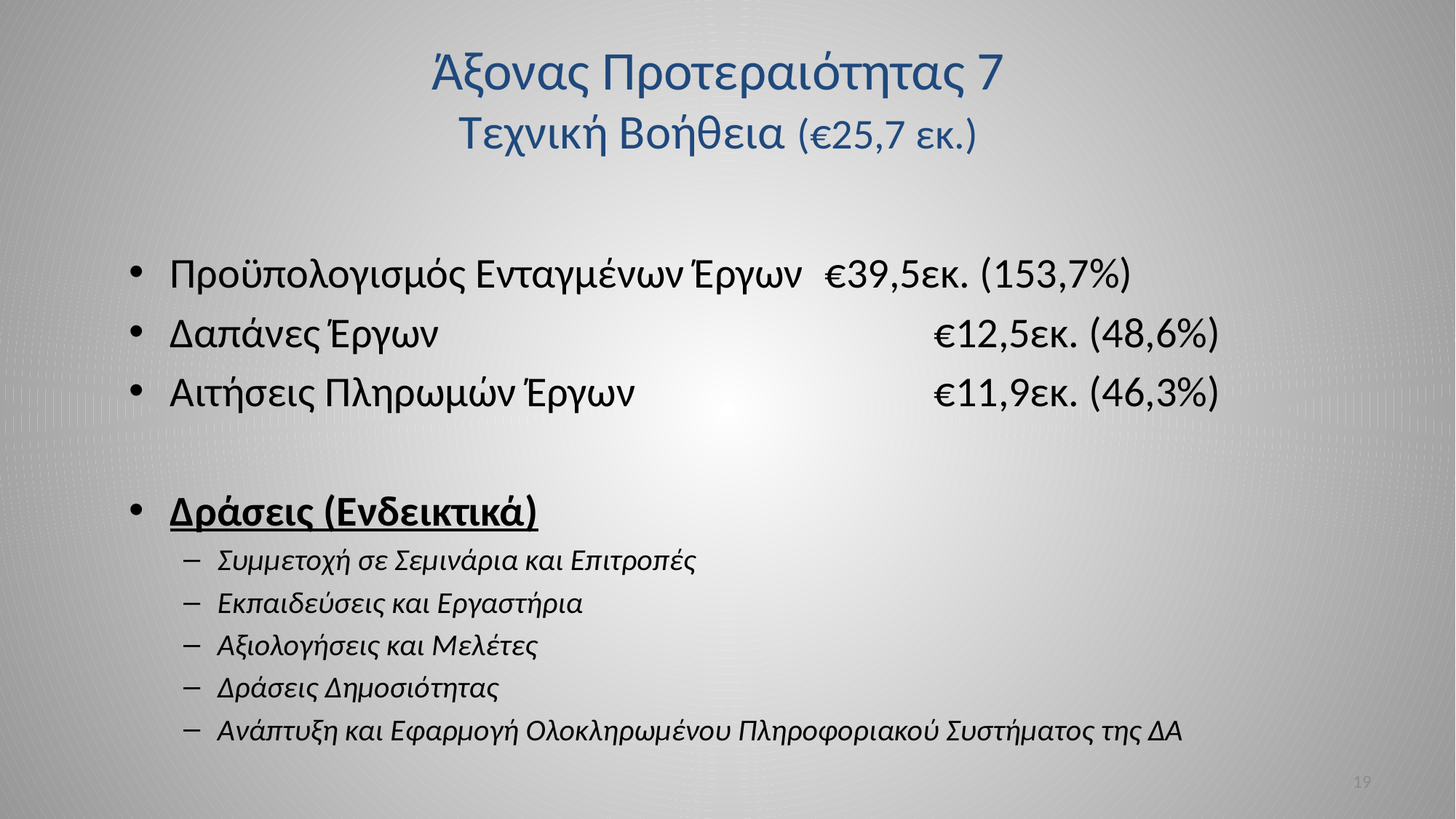

# Άξονας Προτεραιότητας 7 Τεχνική Βοήθεια (€25,7 εκ.)
Προϋπολογισμός Ενταγμένων Έργων 	€39,5εκ. (153,7%)
Δαπάνες Έργων				 	€12,5εκ. (48,6%)
Αιτήσεις Πληρωμών Έργων 			€11,9εκ. (46,3%)

Δράσεις (Ενδεικτικά)
Συμμετοχή σε Σεμινάρια και Επιτροπές
Εκπαιδεύσεις και Εργαστήρια
Αξιολογήσεις και Μελέτες
Δράσεις Δημοσιότητας
Ανάπτυξη και Εφαρμογή Ολοκληρωμένου Πληροφοριακού Συστήματος της ΔΑ

19